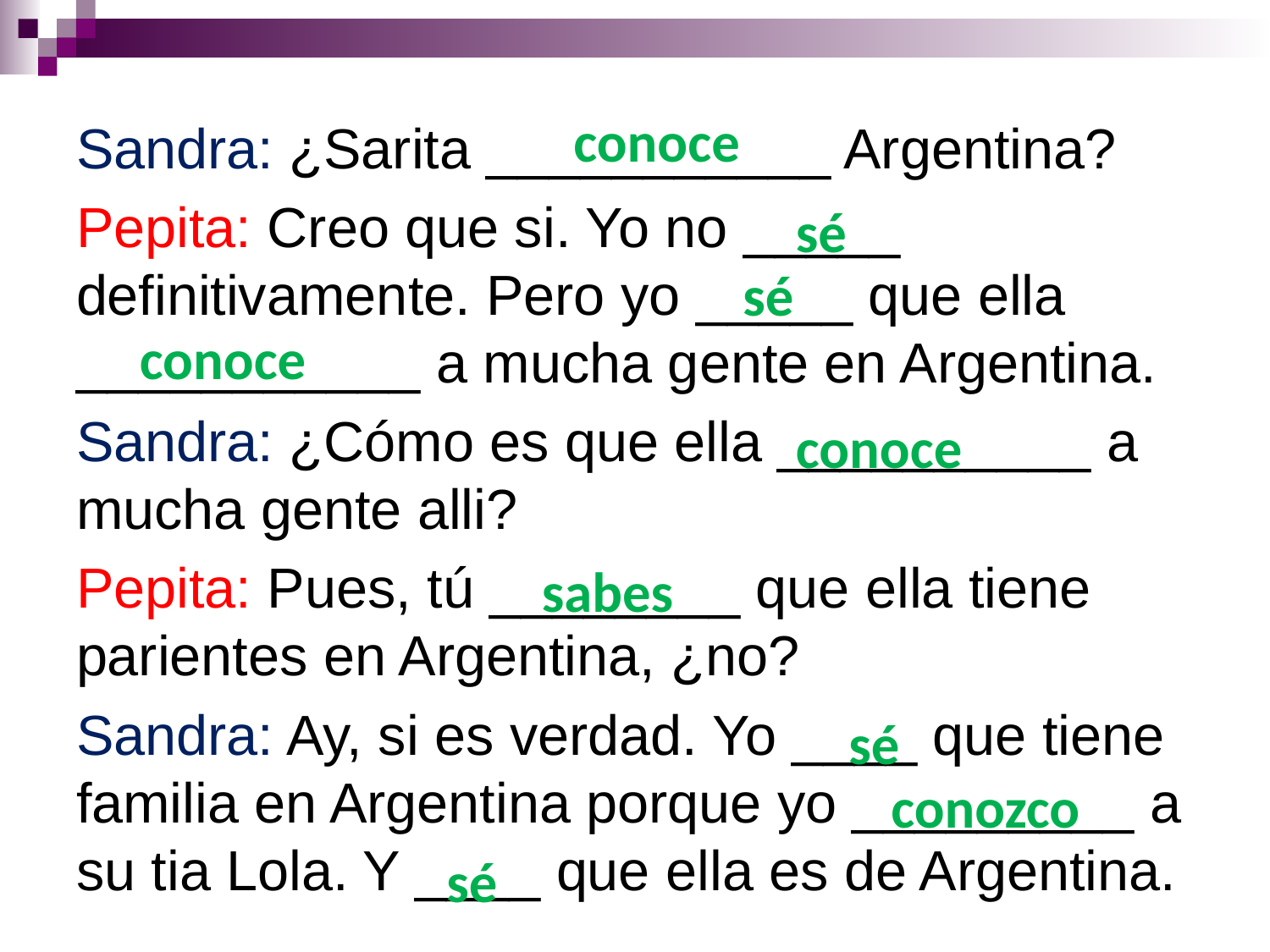

conoce
Sandra: ¿Sarita ___________ Argentina?
Pepita: Creo que si. Yo no _____ definitivamente. Pero yo _____ que ella ___________ a mucha gente en Argentina.
Sandra: ¿Cómo es que ella __________ a mucha gente alli?
Pepita: Pues, tú ________ que ella tiene parientes en Argentina, ¿no?
Sandra: Ay, si es verdad. Yo ____ que tiene familia en Argentina porque yo _________ a su tia Lola. Y ____ que ella es de Argentina.
sé
sé
conoce
conoce
sabes
sé
conozco
sé